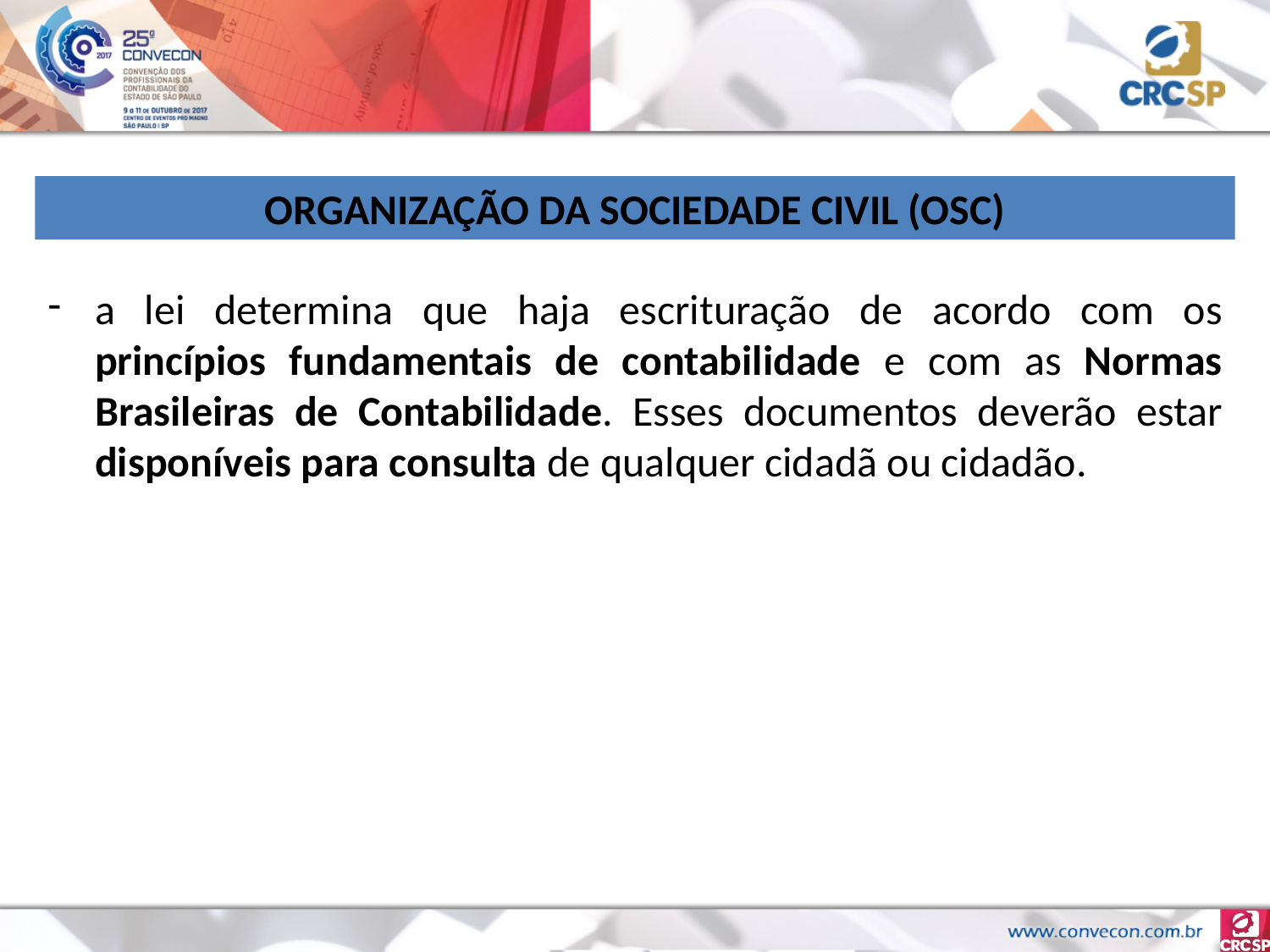

ORGANIZAÇÃO DA SOCIEDADE CIVIL (OSC)

a lei determina que haja escrituração de acordo com os princípios fundamentais de contabilidade e com as Normas Brasileiras de Contabilidade. Esses documentos deverão estar disponíveis para consulta de qualquer cidadã ou cidadão.